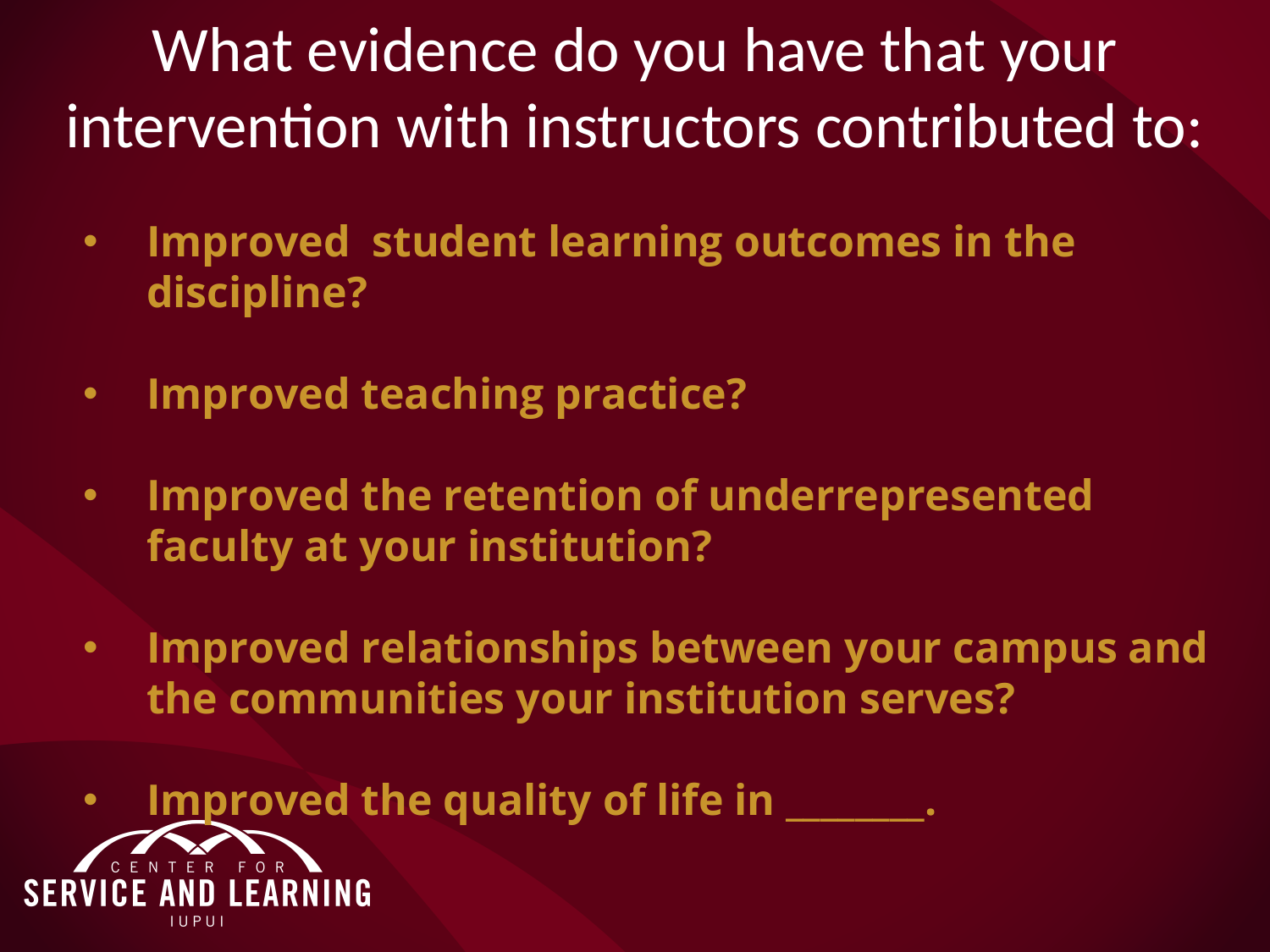

# What evidence do you have that your intervention with instructors contributed to:
Improved  student learning outcomes in the discipline?

Improved teaching practice?

Improved the retention of underrepresented faculty at your institution?

Improved relationships between your campus and the communities your institution serves?

Improved the quality of life in ________.